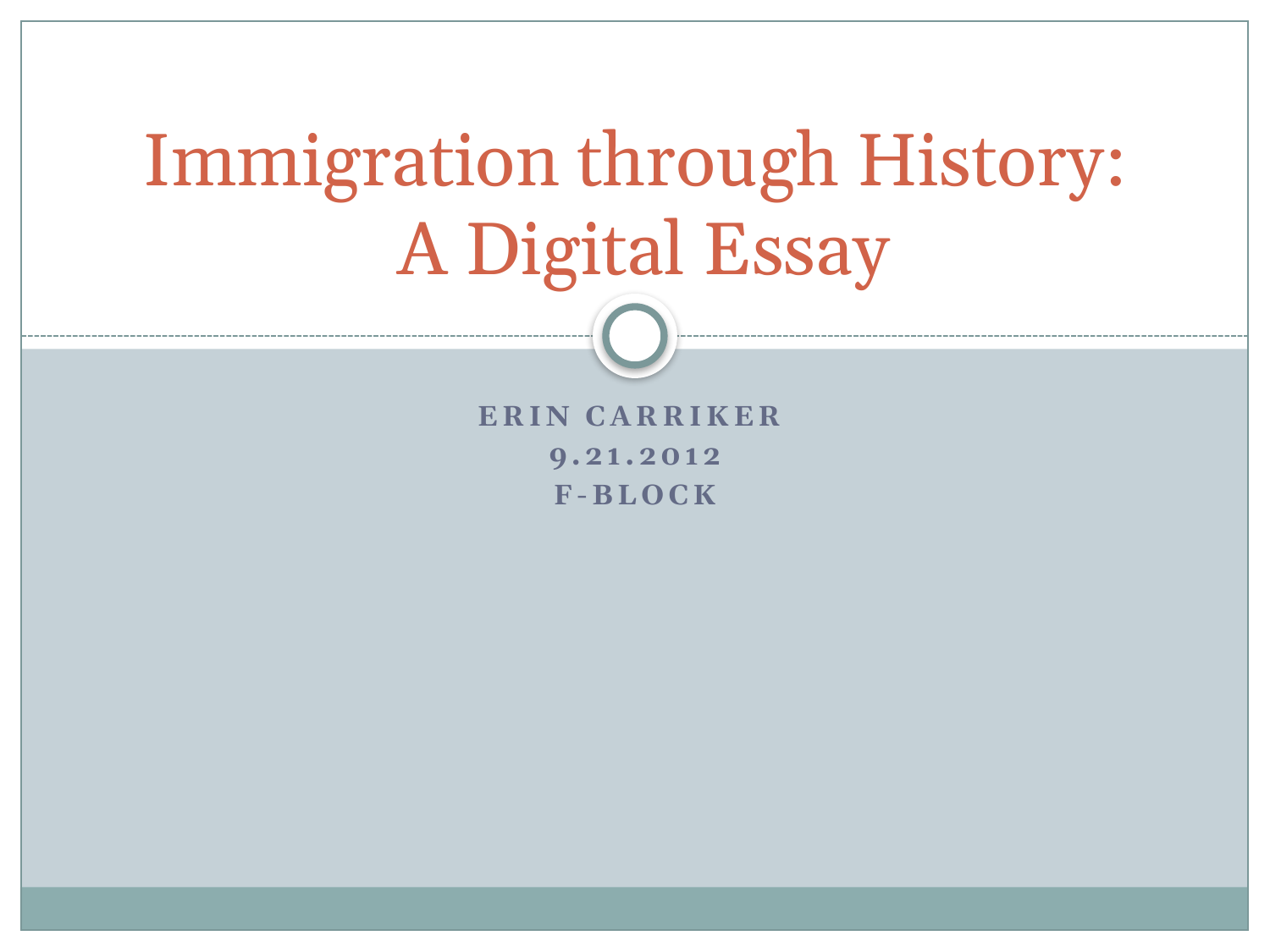

# Immigration through History: A Digital Essay
Erin Carriker
9.21.2012
F-Block